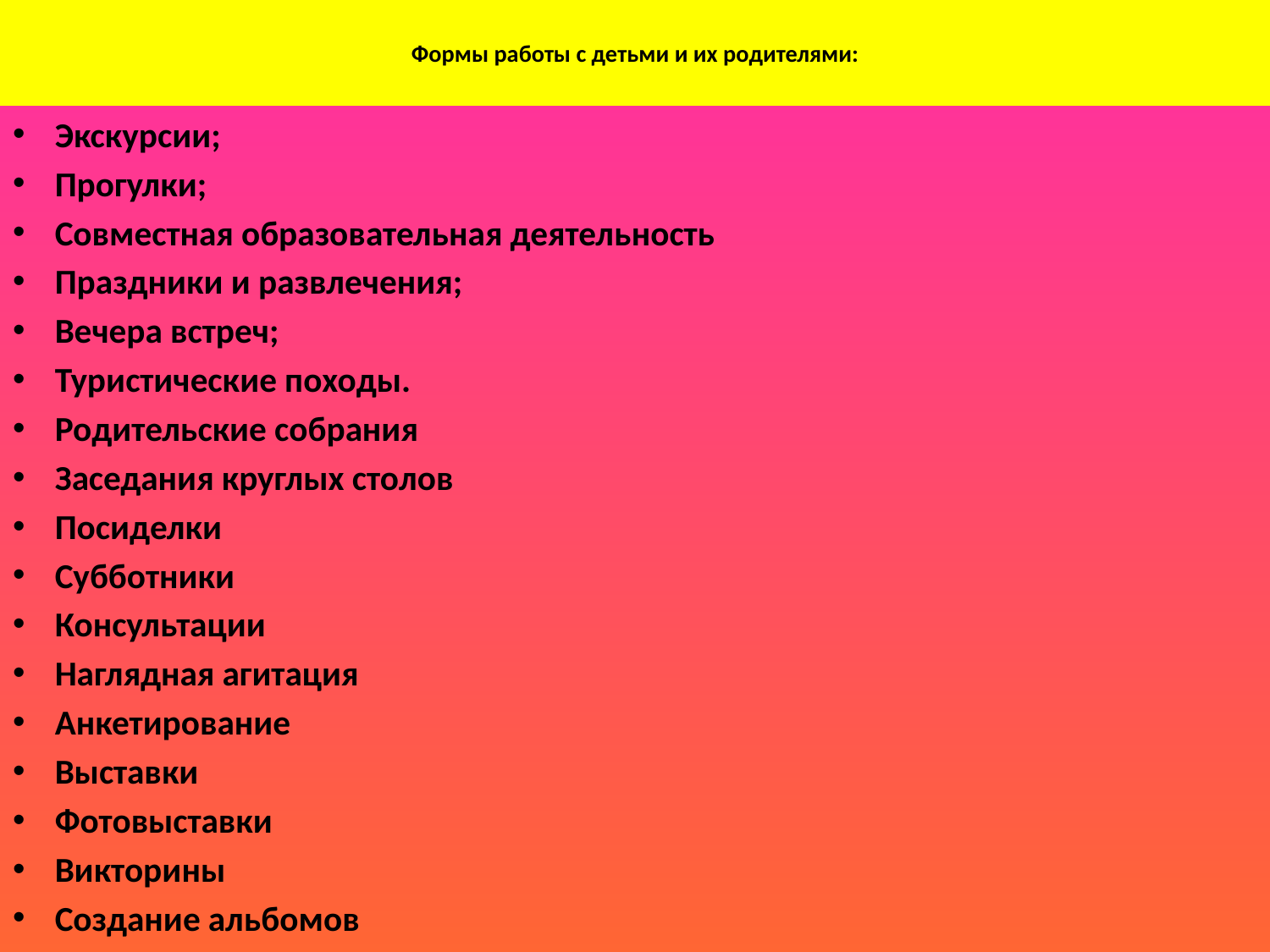

# Формы работы с детьми и их родителями:
Экскурсии;
Прогулки;
Совместная образовательная деятельность
Праздники и развлечения;
Вечера встреч;
Туристические походы.
Родительские собрания
Заседания круглых столов
Посиделки
Субботники
Консультации
Наглядная агитация
Анкетирование
Выставки
Фотовыставки
Викторины
Создание альбомов